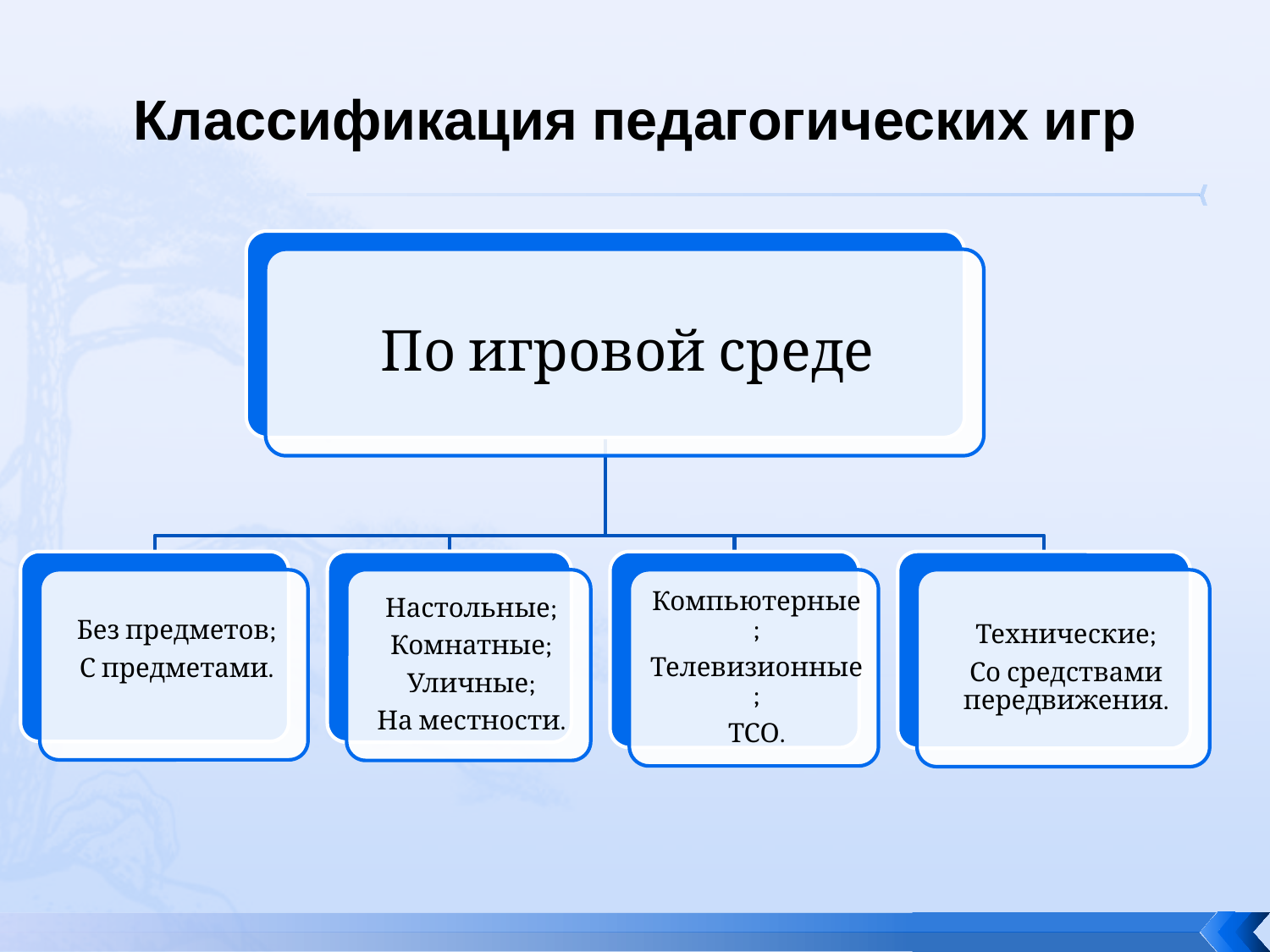

# Классификация педагогических игр
По игровой среде
Без предметов;
С предметами.

Настольные;
Комнатные;
Уличные;
На местности.
Компьютерные;
Телевизионные;
ТСО.
Технические;
Со средствами передвижения.